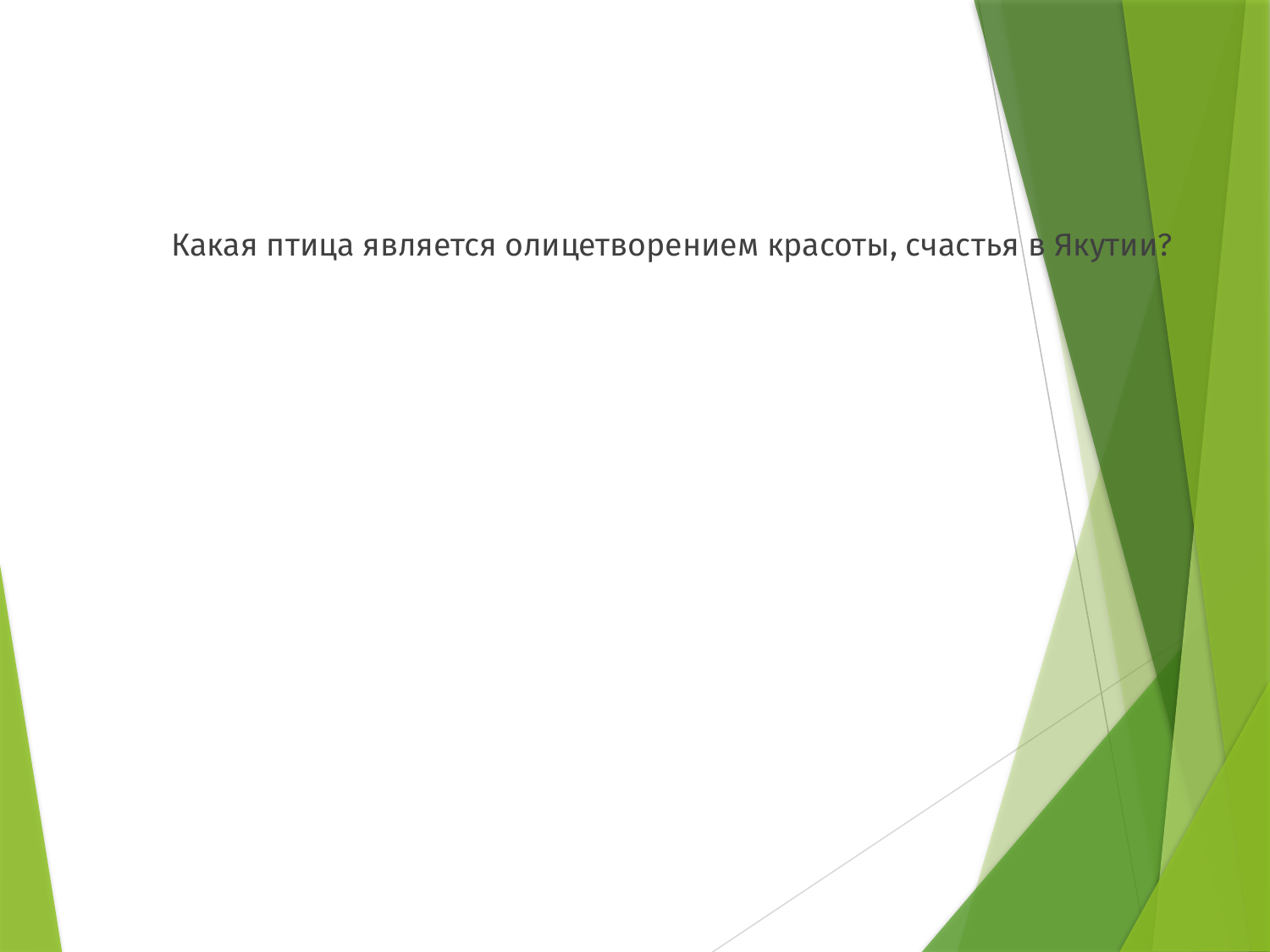

Какая птица является олицетворением красоты, счастья в Якутии?